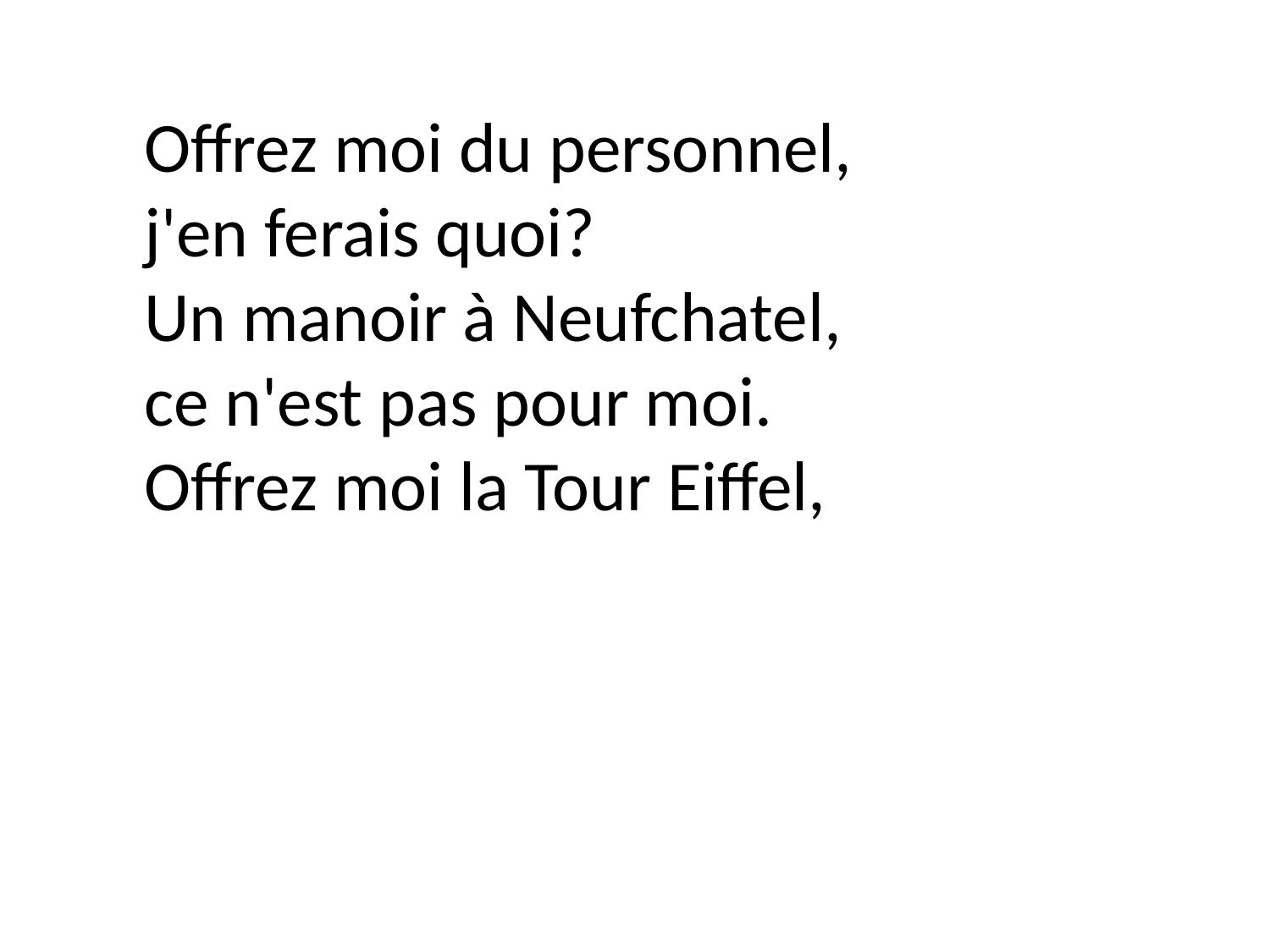

Offrez moi du personnel,
j'en ferais quoi?
Un manoir à Neufchatel,
ce n'est pas pour moi.
Offrez moi la Tour Eiffel,